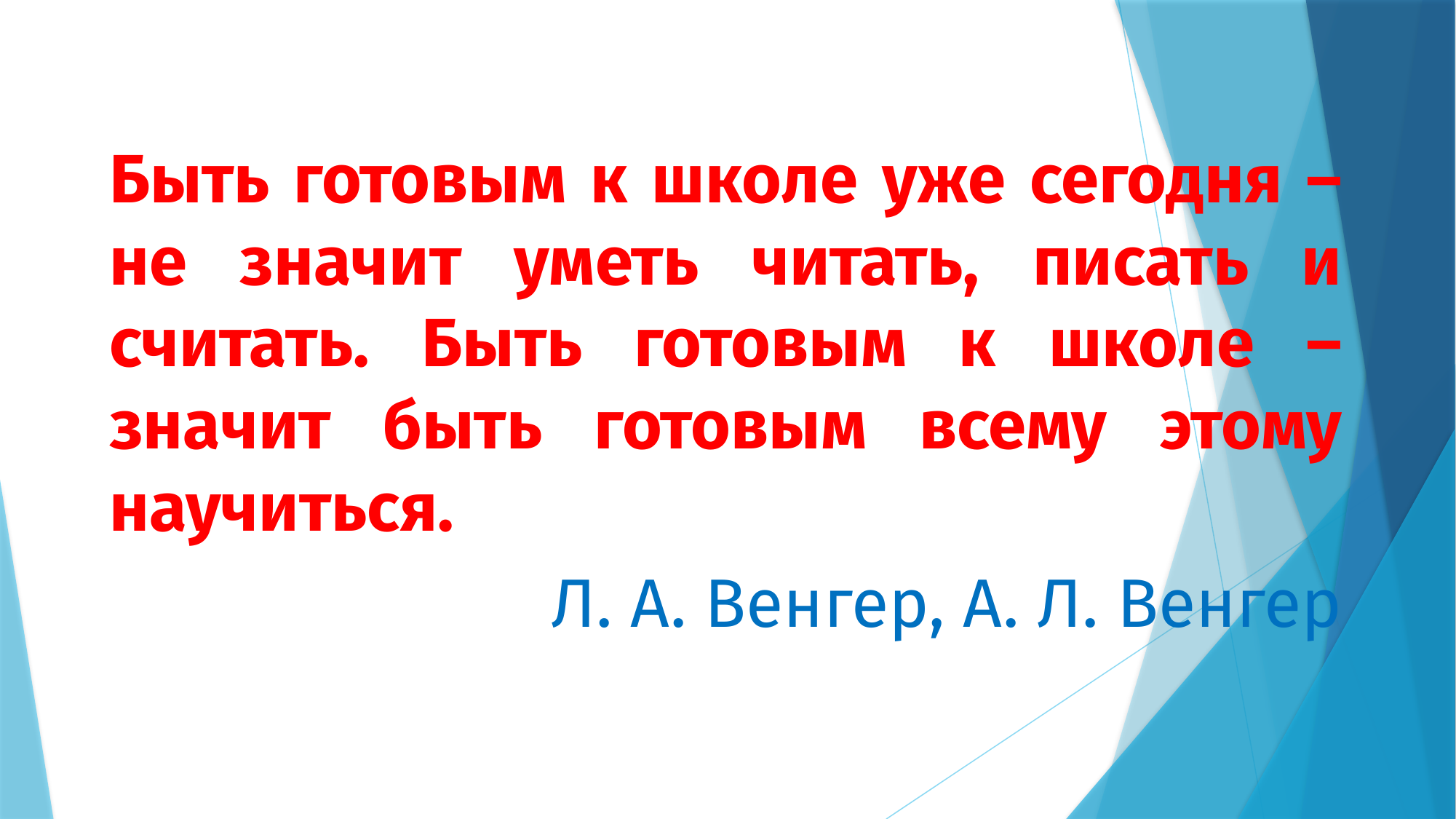

Быть готовым к школе уже сегодня – не значит уметь читать, писать и считать. Быть готовым к школе – значит быть готовым всему этому научиться.
 Л. А. Венгер, А. Л. Венгер